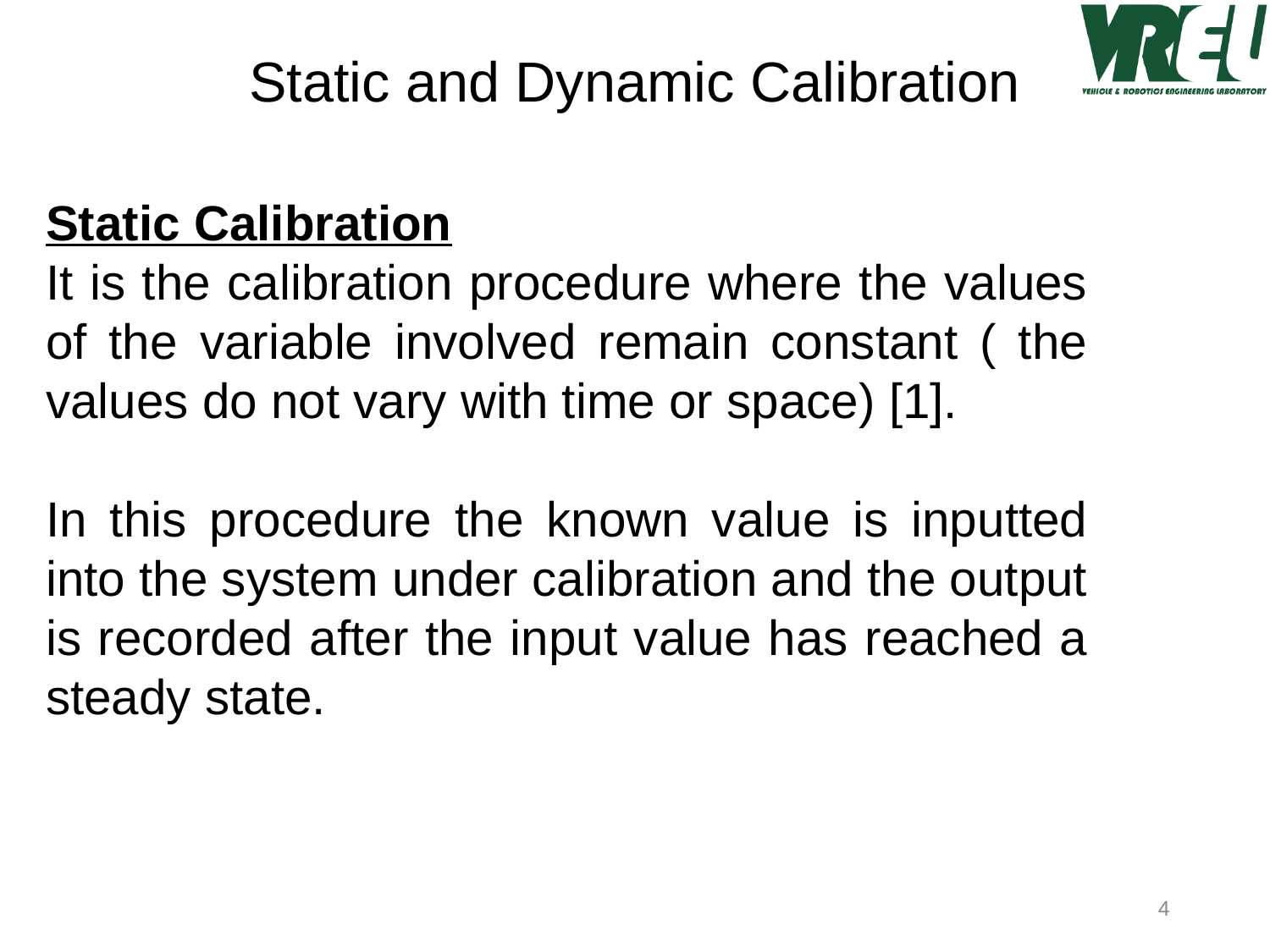

Static and Dynamic Calibration
Static Calibration
It is the calibration procedure where the values of the variable involved remain constant ( the values do not vary with time or space) [1].

In this procedure the known value is inputted into the system under calibration and the output is recorded after the input value has reached a steady state.
4